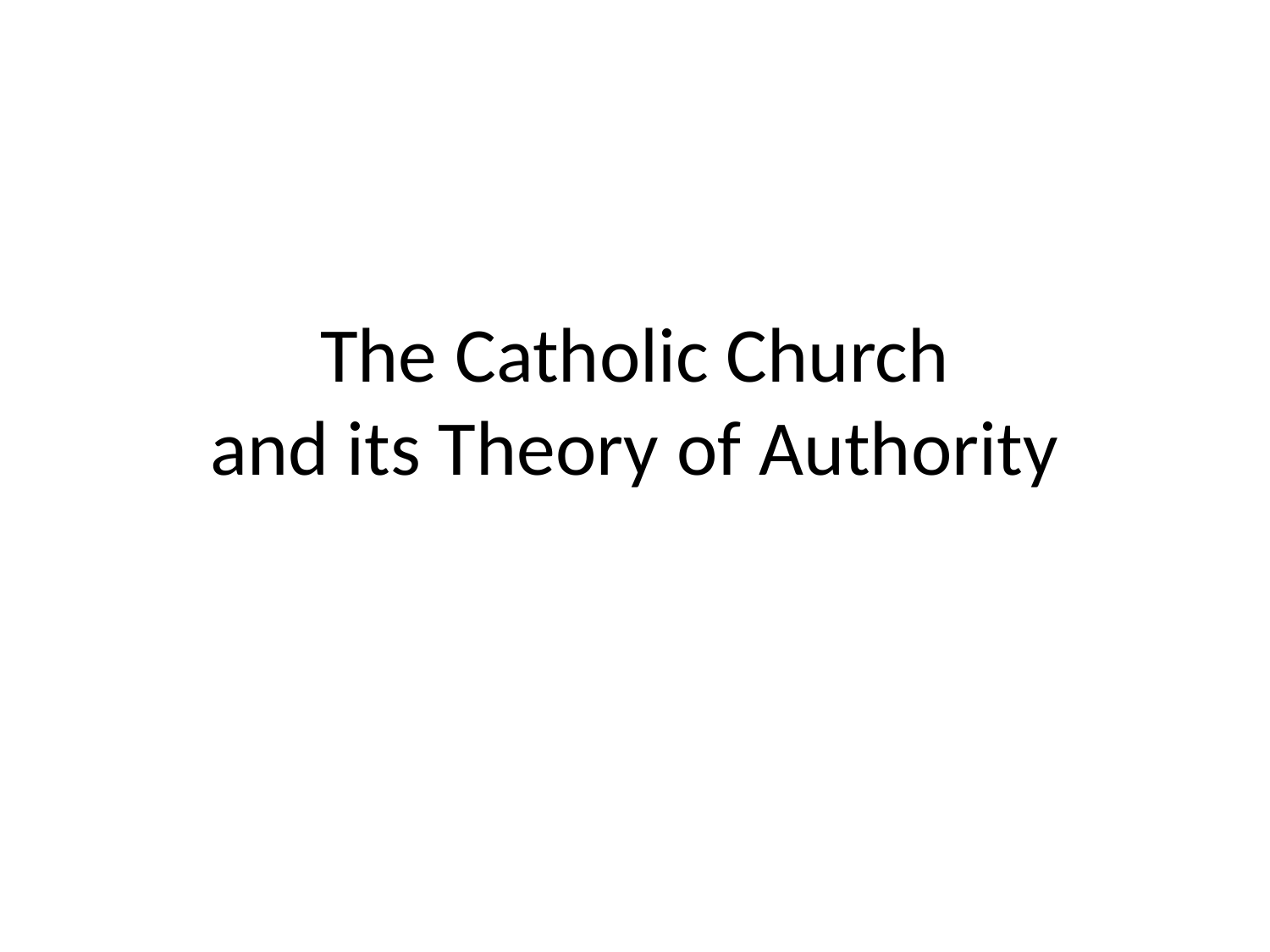

# The Catholic Church and its Theory of Authority